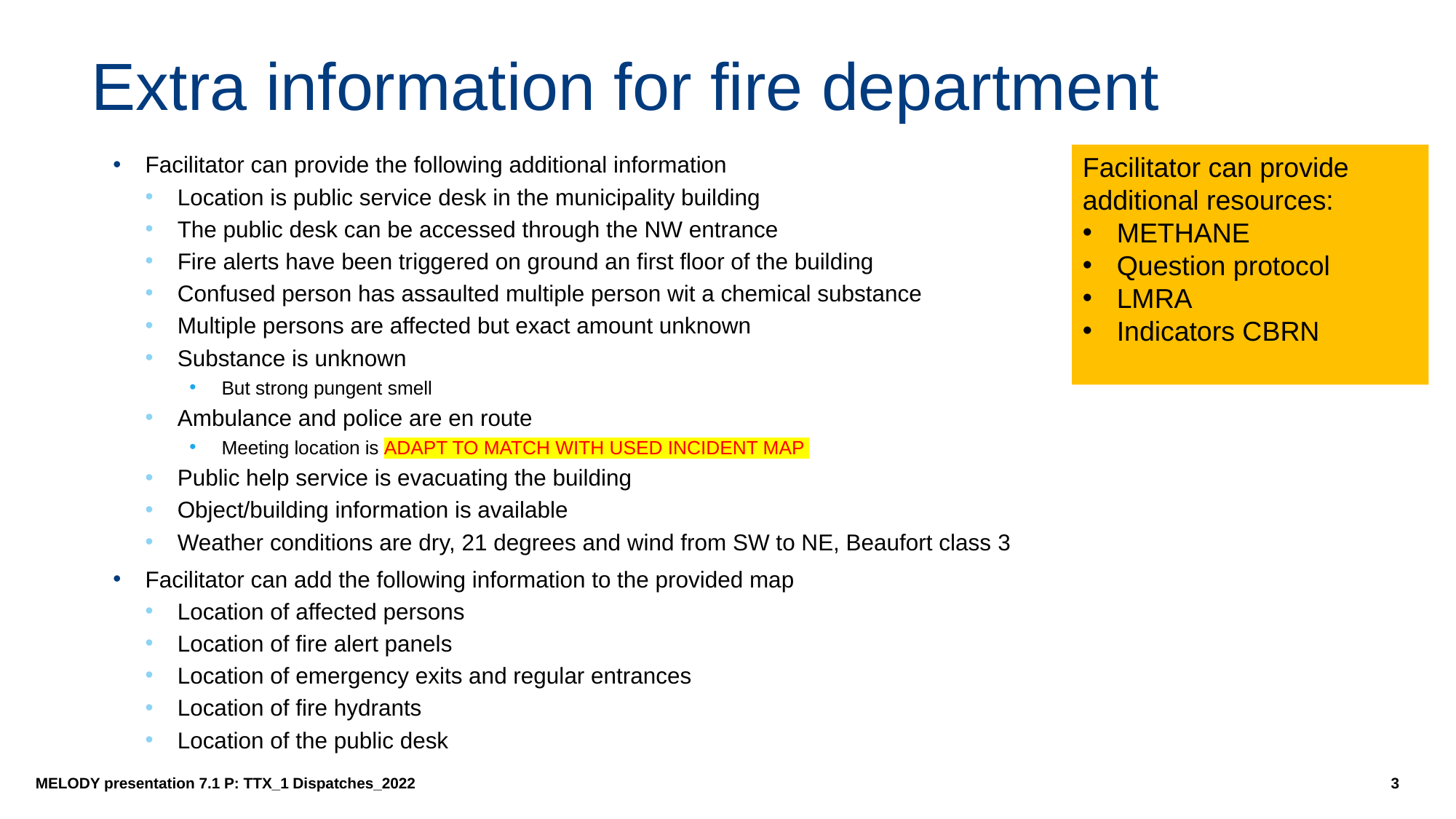

# Extra information for fire department
Facilitator can provide the following additional information
Location is public service desk in the municipality building
The public desk can be accessed through the NW entrance
Fire alerts have been triggered on ground an first floor of the building
Confused person has assaulted multiple person wit a chemical substance
Multiple persons are affected but exact amount unknown
Substance is unknown
But strong pungent smell
Ambulance and police are en route
Meeting location is ADAPT TO MATCH WITH USED INCIDENT MAP
Public help service is evacuating the building
Object/building information is available
Weather conditions are dry, 21 degrees and wind from SW to NE, Beaufort class 3
Facilitator can add the following information to the provided map
Location of affected persons
Location of fire alert panels
Location of emergency exits and regular entrances
Location of fire hydrants
Location of the public desk
Facilitator can provide additional resources:
METHANE
Question protocol
LMRA
Indicators CBRN

MELODY presentation 7.1 P: TTX_1 Dispatches_2022
3